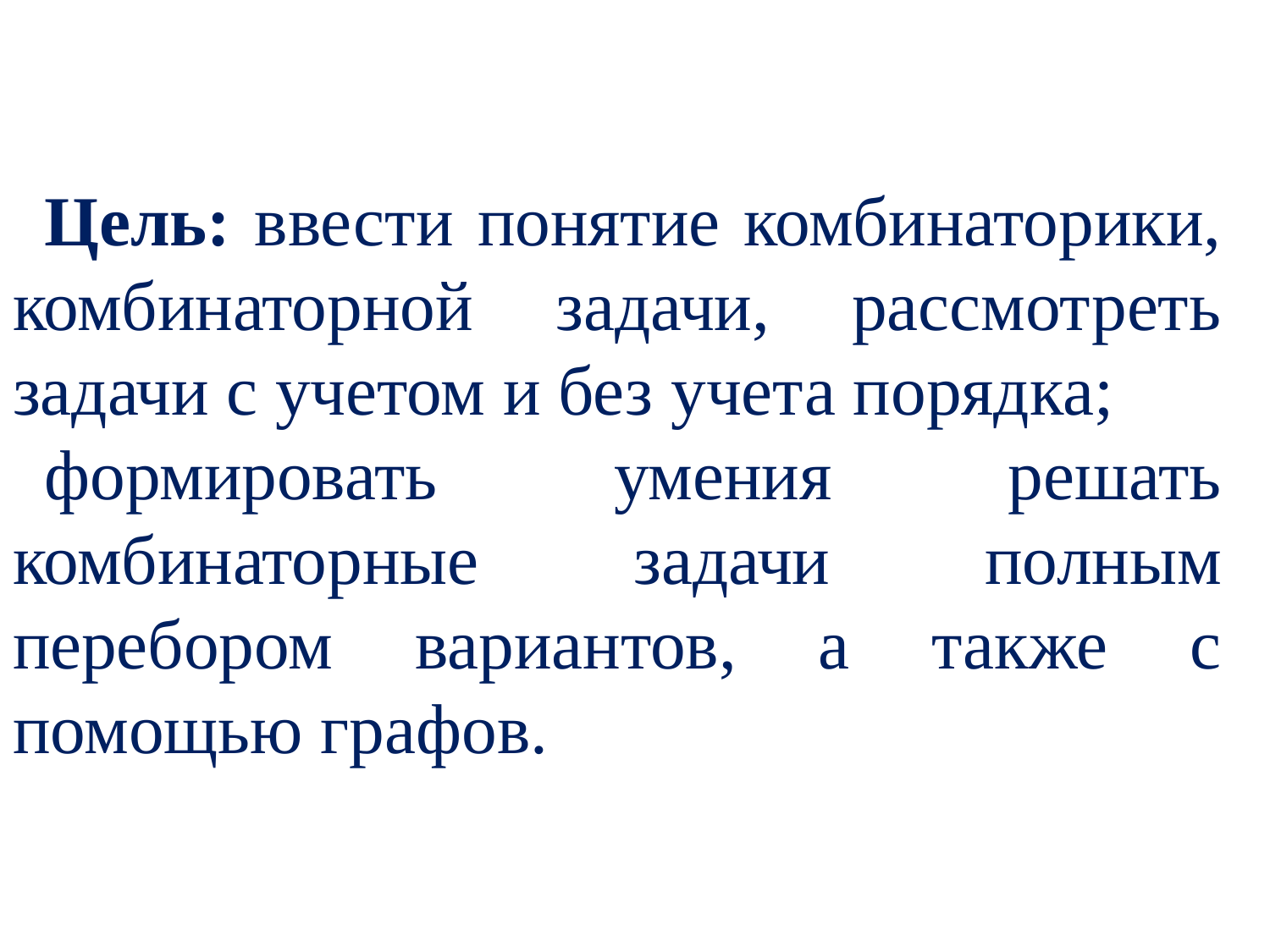

Цель: ввести понятие комбинаторики, комбинаторной задачи, рассмотреть задачи с учетом и без учета порядка;
формировать умения решать комбинаторные задачи полным перебором вариантов, а также с помощью графов.